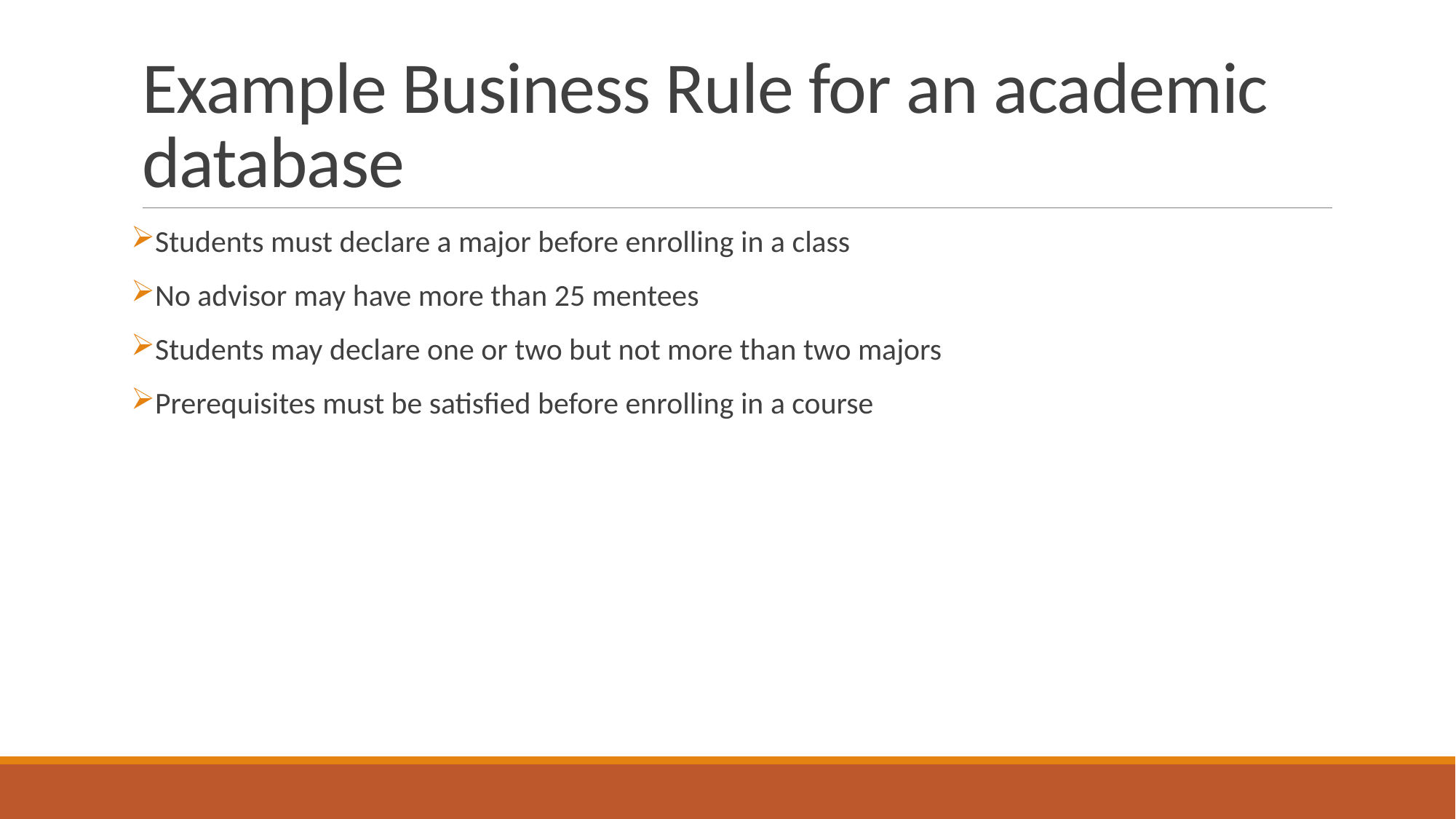

# Example Business Rule for an academic database
Students must declare a major before enrolling in a class
No advisor may have more than 25 mentees
Students may declare one or two but not more than two majors
Prerequisites must be satisfied before enrolling in a course